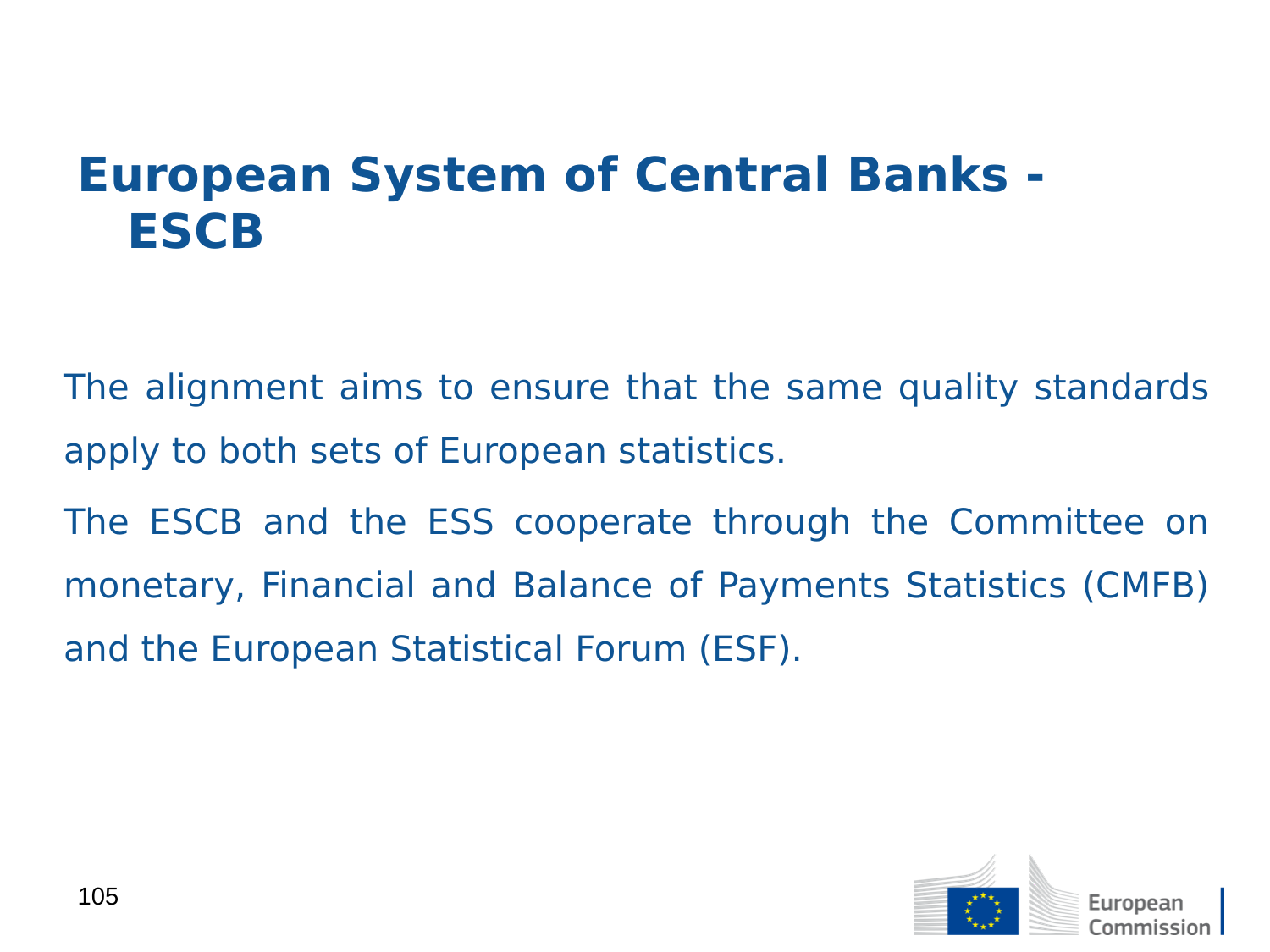

# European System of Central Banks - ESCB
The alignment aims to ensure that the same quality standards apply to both sets of European statistics.
The ESCB and the ESS cooperate through the Committee on monetary, Financial and Balance of Payments Statistics (CMFB) and the European Statistical Forum (ESF).

105